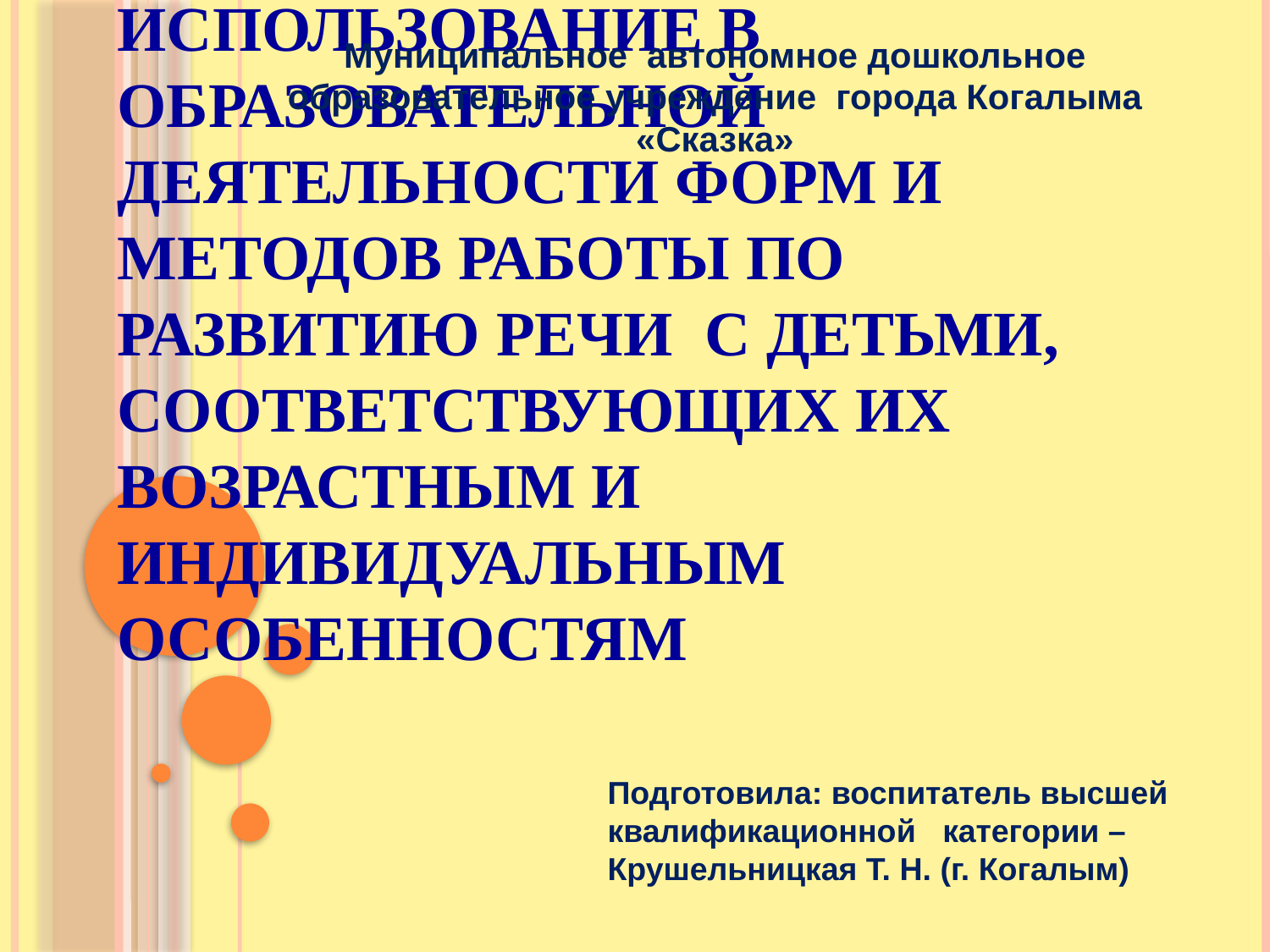

Муниципальное  автономное дошкольное образовательное учреждение  города Когалыма «Сказка»
# Эффективное использование в образовательной деятельности форм и методов работы по развитию речи  с детьми, соответствующих их возрастным и индивидуальным особенностям
Подготовила: воспитатель высшей квалификационной   категории – Крушельницкая Т. Н. (г. Когалым)